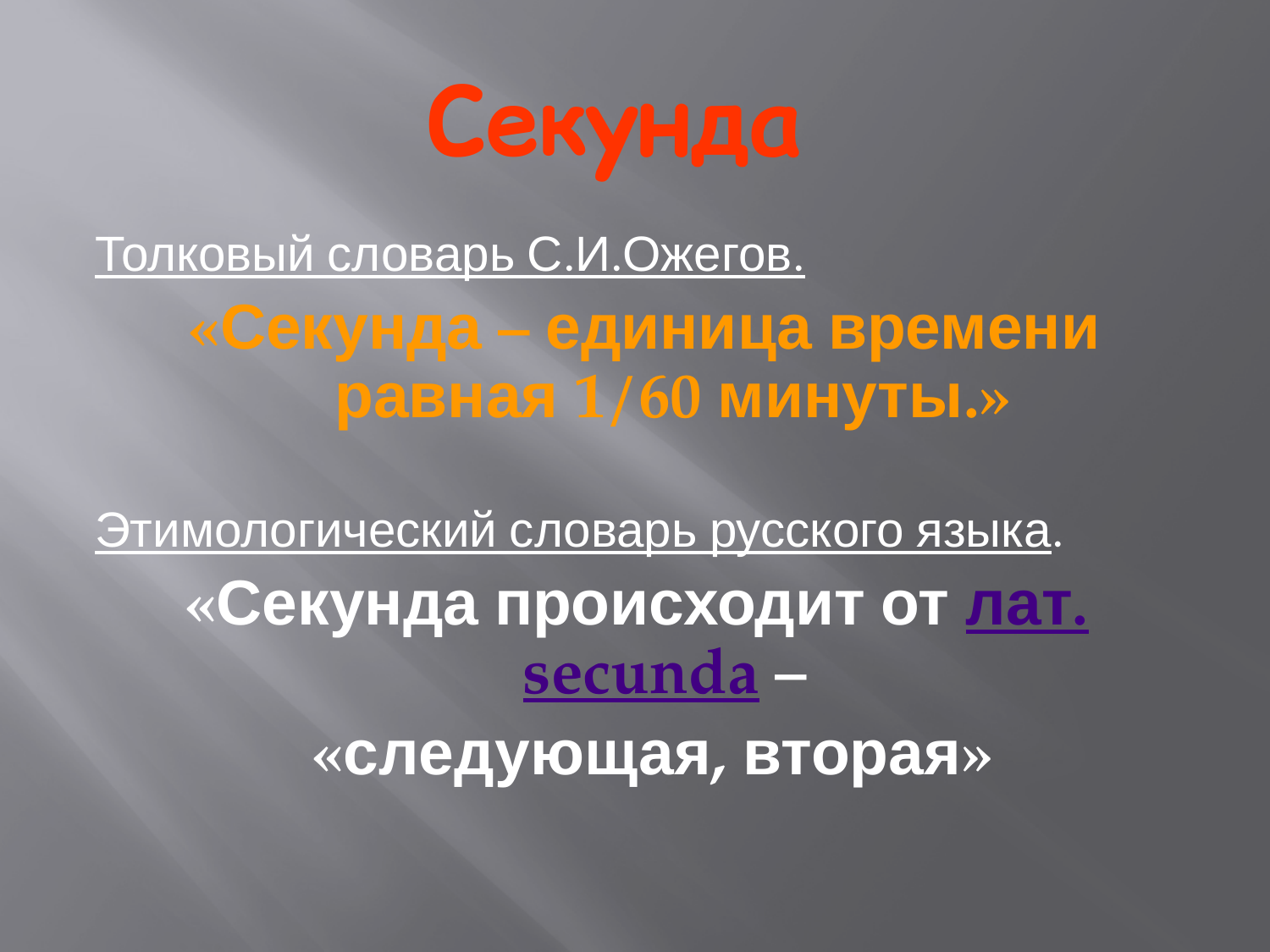

# Секунда
Толковый словарь С.И.Ожегов.
«Секунда – единица времени равная 1/60 минуты.»

Этимологический словарь русского языка.
«Секунда происходит от лат. secunda –
 «следующая, вторая»